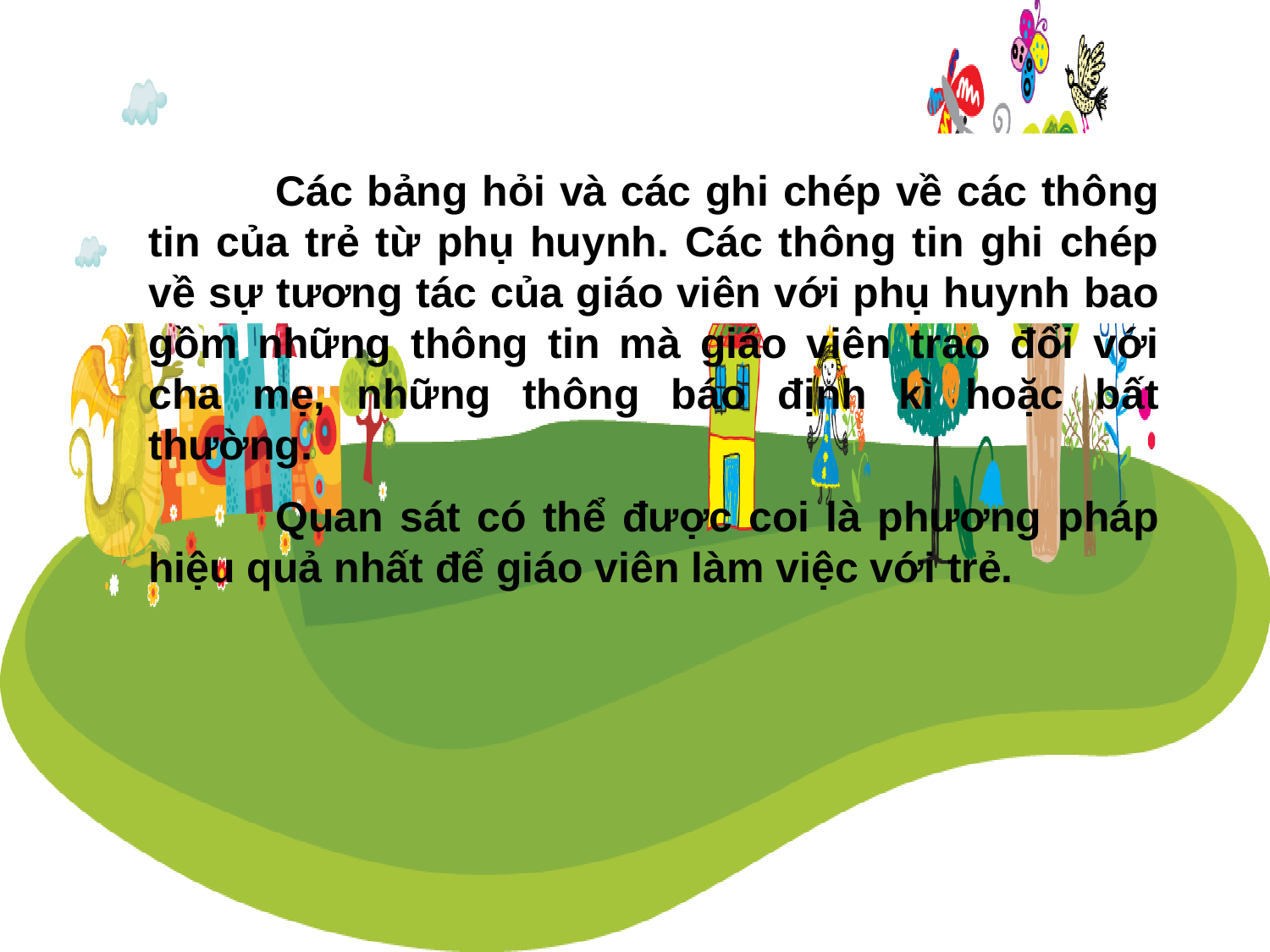

Các bảng hỏi và các ghi chép về các thông tin của trẻ từ phụ huynh. Các thông tin ghi chép về sự tương tác của giáo viên với phụ huynh bao gồm những thông tin mà giáo viên trao đổi với cha mẹ, những thông báo định kì hoặc bất thường.
	Quan sát có thể được coi là phương pháp hiệu quả nhất để giáo viên làm việc với trẻ.